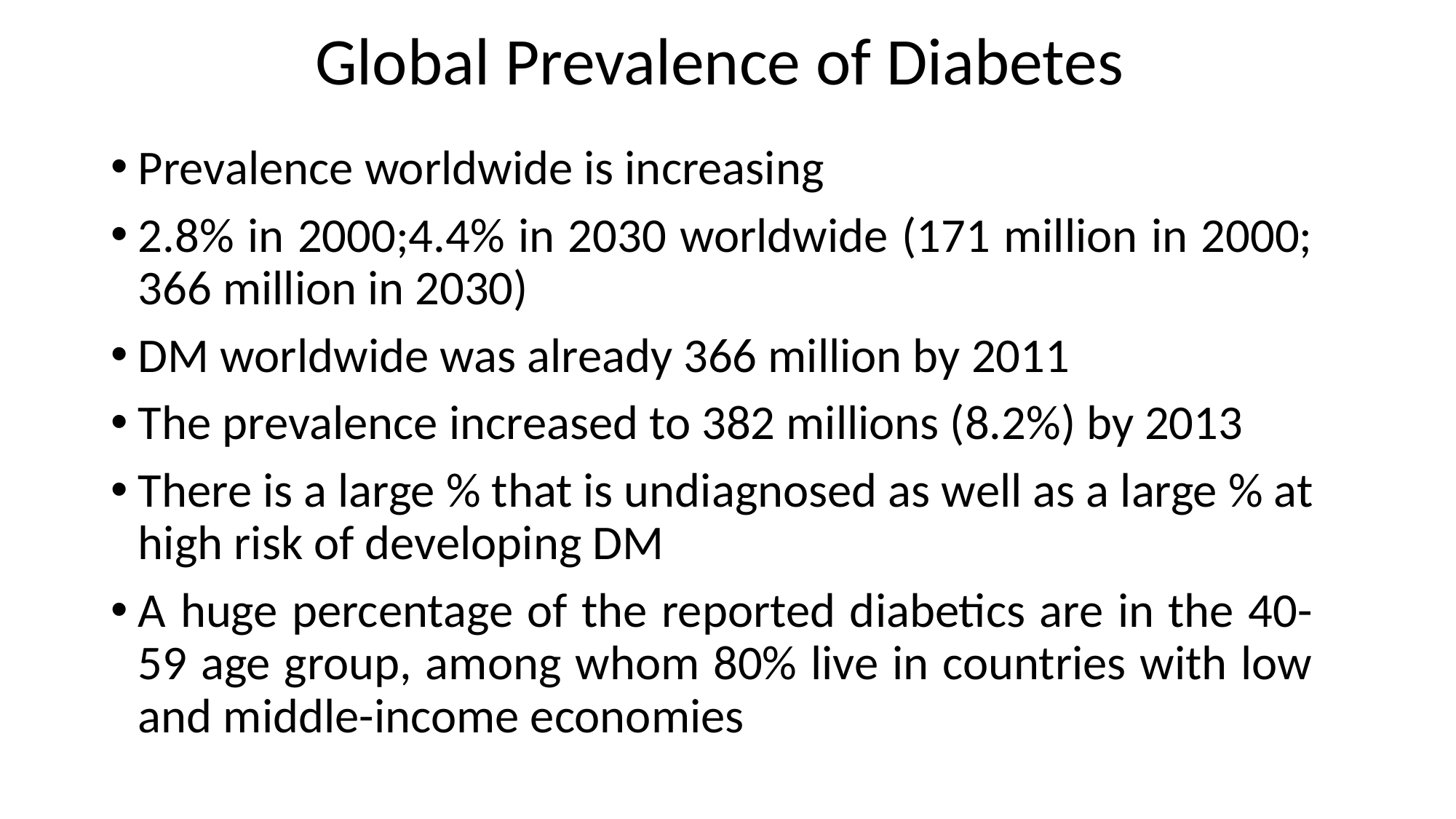

# Global Prevalence of Diabetes
Prevalence worldwide is increasing
2.8% in 2000;4.4% in 2030 worldwide (171 million in 2000; 366 million in 2030)
DM worldwide was already 366 million by 2011
The prevalence increased to 382 millions (8.2%) by 2013
There is a large % that is undiagnosed as well as a large % at high risk of developing DM
A huge percentage of the reported diabetics are in the 40-59 age group, among whom 80% live in countries with low and middle-income economies